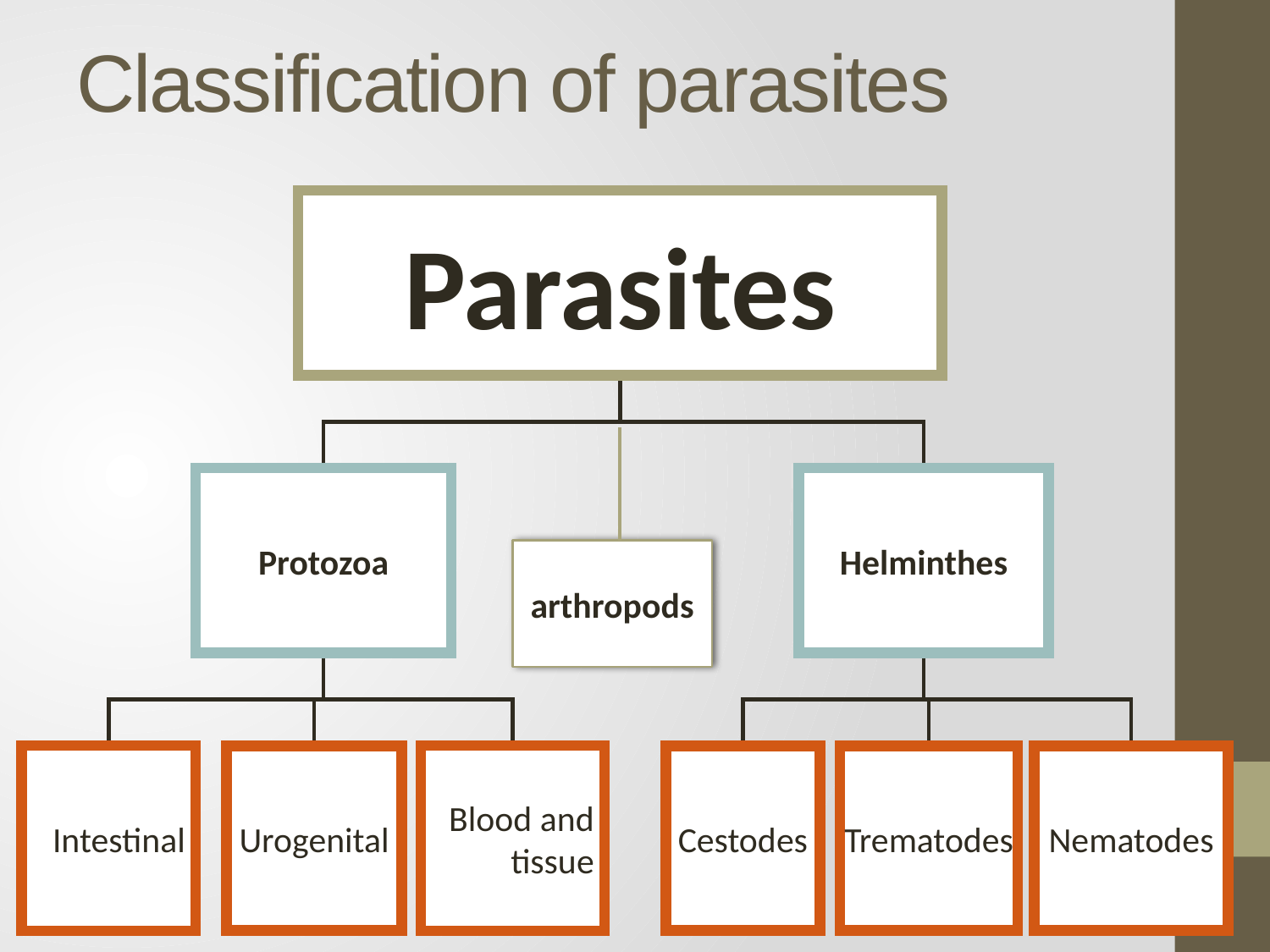

# Classification of parasites

Parasites
Protozoa
Helminthes
Intestinal
Urogenital
Blood and tissue
Cestodes
Trematodes
Nematodes
arthropods